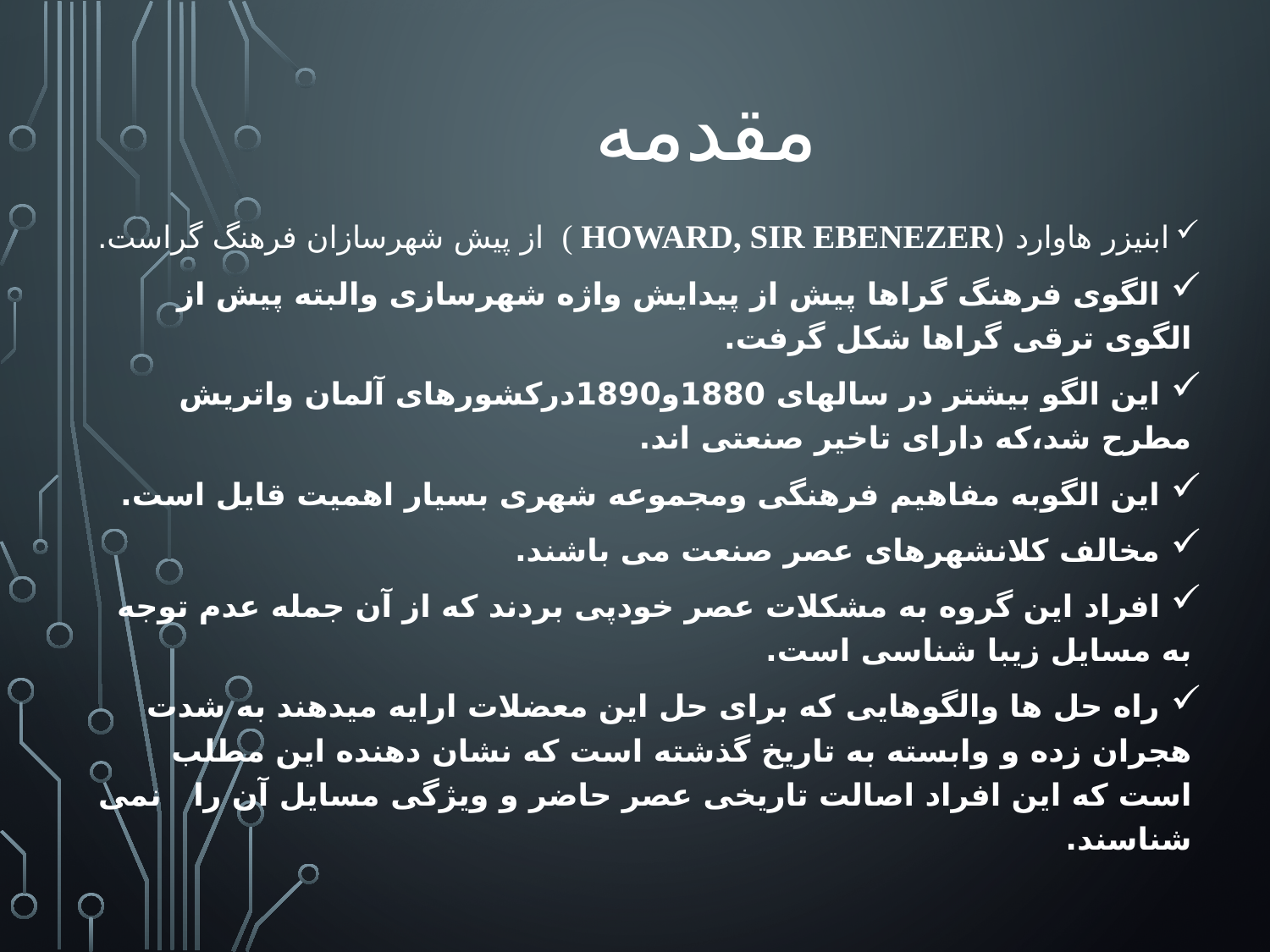

# مقدمه
 ابنیزر هاوارد (Howard, Sir Ebenezer )  از پیش شهرسازان فرهنگ گراست.
 الگوی فرهنگ گراها پیش از پیدایش واژه شهرسازی والبته پیش از الگوی ترقی گراها شکل گرفت.
 این الگو بیشتر در سالهای 1880و1890درکشورهای آلمان واتریش مطرح شد،که دارای تاخیر صنعتی اند.
 این الگوبه مفاهیم فرهنگی ومجموعه شهری بسیار اهمیت قایل است.
 مخالف کلانشهرهای عصر صنعت می باشند.
 افراد این گروه به مشکلات عصر خودپی بردند که از آن جمله عدم توجه به مسایل زیبا شناسی است.
 راه حل ها والگوهایی که برای حل این معضلات ارایه میدهند به شدت هجران زده و وابسته به تاریخ گذشته است که نشان دهنده این مطلب است که این افراد اصالت تاریخی عصر حاضر و ویژگی مسایل آن را   نمی شناسند.